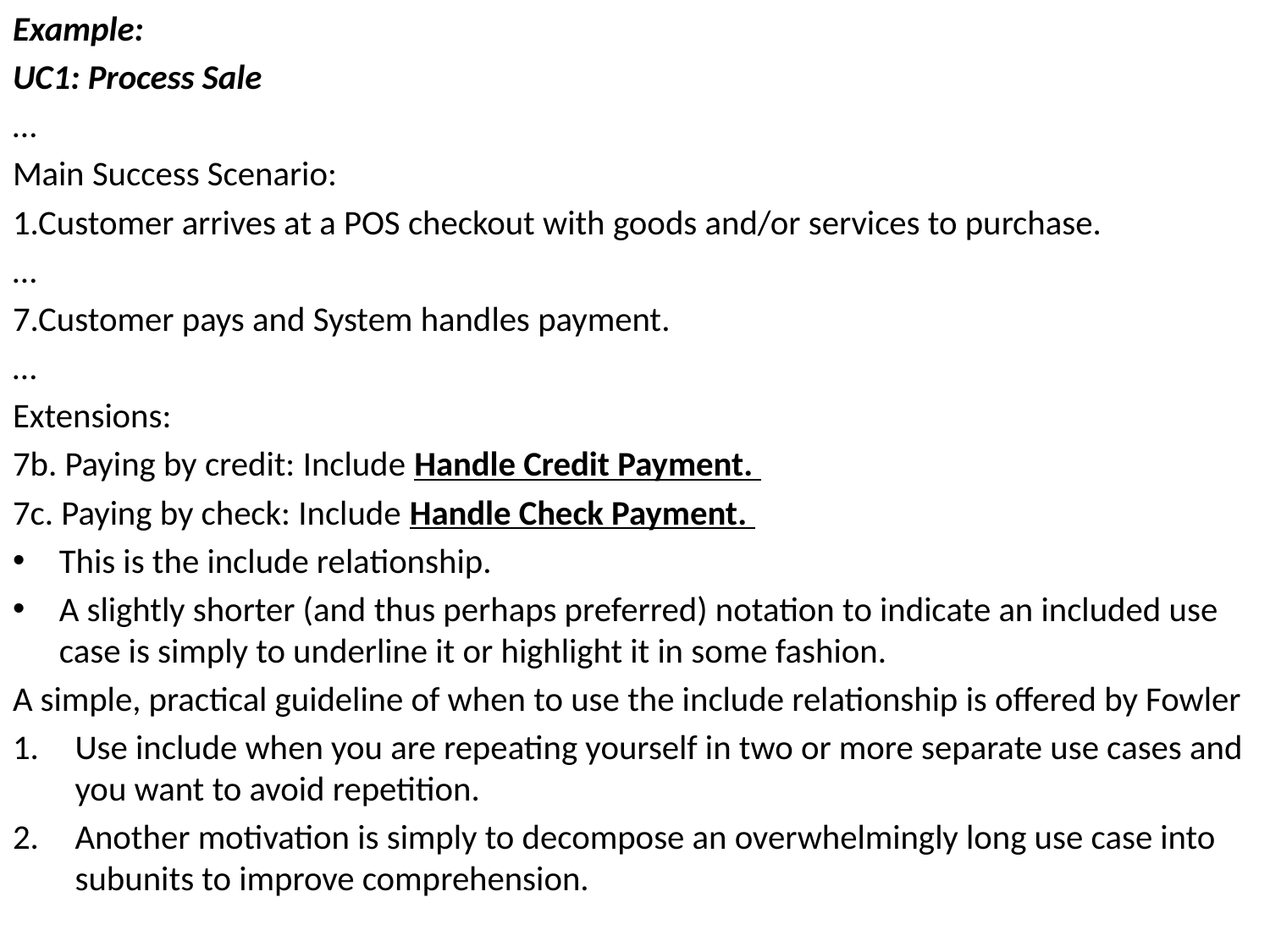

Example:
UC1: Process Sale
…
Main Success Scenario:
1.Customer arrives at a POS checkout with goods and/or services to purchase.
…
7.Customer pays and System handles payment.
…
Extensions:
7b. Paying by credit: Include Handle Credit Payment.
7c. Paying by check: Include Handle Check Payment.
This is the include relationship.
A slightly shorter (and thus perhaps preferred) notation to indicate an included use case is simply to underline it or highlight it in some fashion.
A simple, practical guideline of when to use the include relationship is offered by Fowler
Use include when you are repeating yourself in two or more separate use cases and you want to avoid repetition.
Another motivation is simply to decompose an overwhelmingly long use case into subunits to improve comprehension.